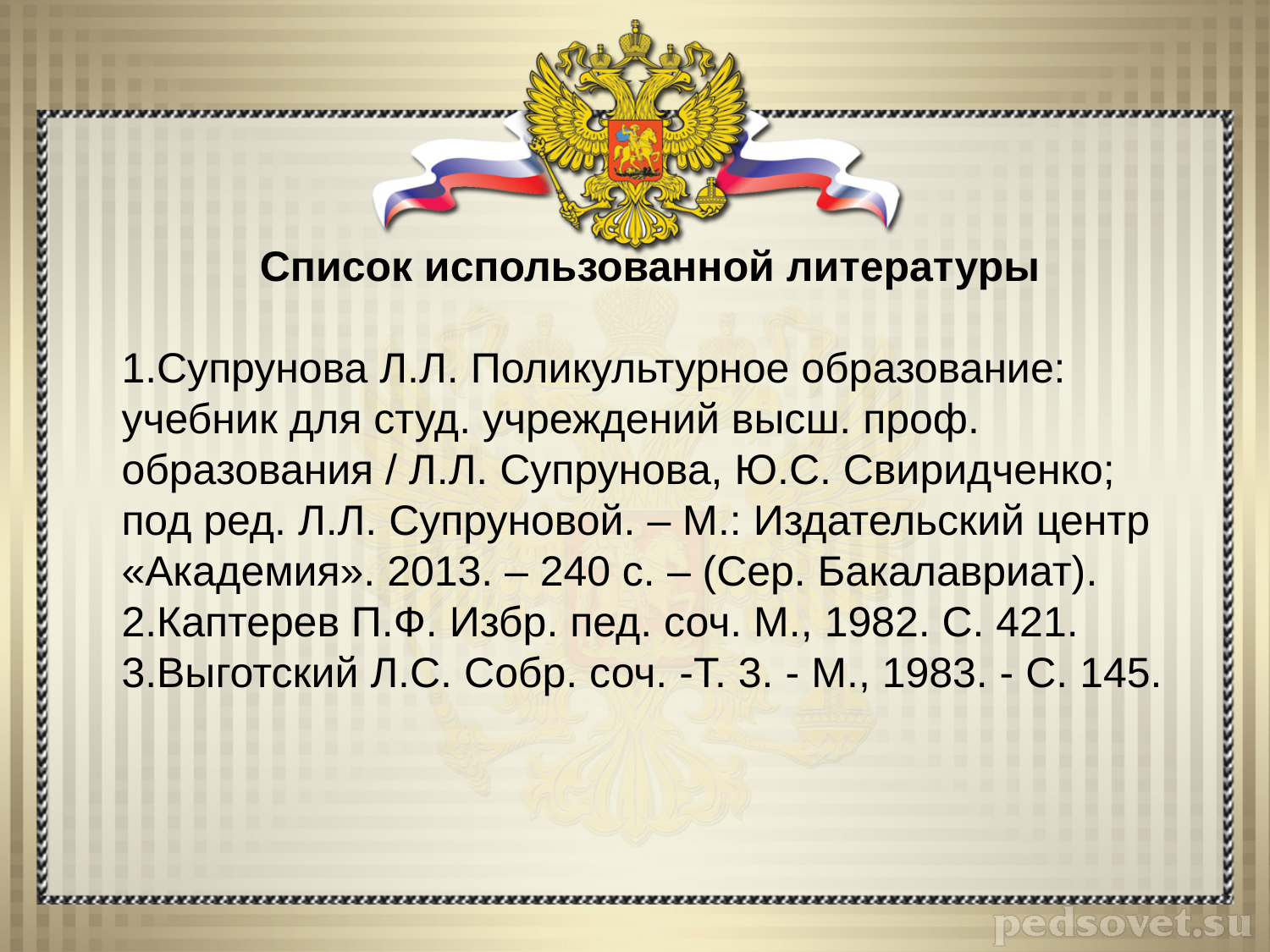

Список использованной литературы

1.Супрунова Л.Л. Поликультурное образование: учебник для студ. учреждений высш. проф. образования / Л.Л. Супрунова, Ю.С. Свиридченко; под ред. Л.Л. Супруновой. – М.: Издательский центр «Академия». 2013. – 240 с. – (Сер. Бакалавриат).
2.Каптерев П.Ф. Избр. пед. соч. М., 1982. С. 421.
3.Выготский Л.С. Собр. соч. -Т. 3. - М., 1983. - С. 145.